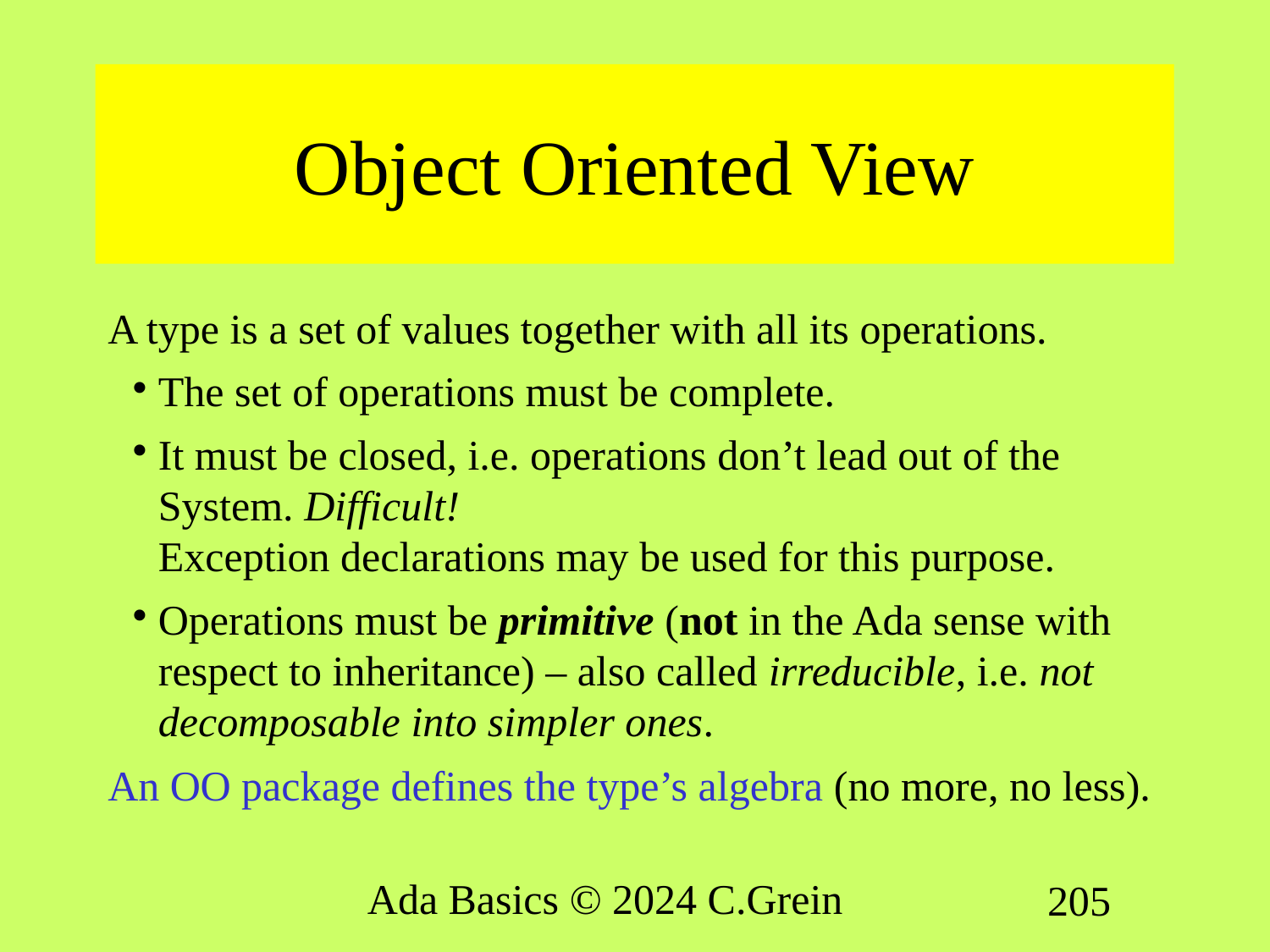

# Object Oriented View
A type is a set of values together with all its operations.
The set of operations must be complete.
It must be closed, i.e. operations don’t lead out of the System. Difficult!
Exception declarations may be used for this purpose.
Operations must be primitive (not in the Ada sense with respect to inheritance) ‒ also called irreducible, i.e. not decomposable into simpler ones.
An OO package defines the type’s algebra (no more, no less).
Ada Basics © 2024 C.Grein
205